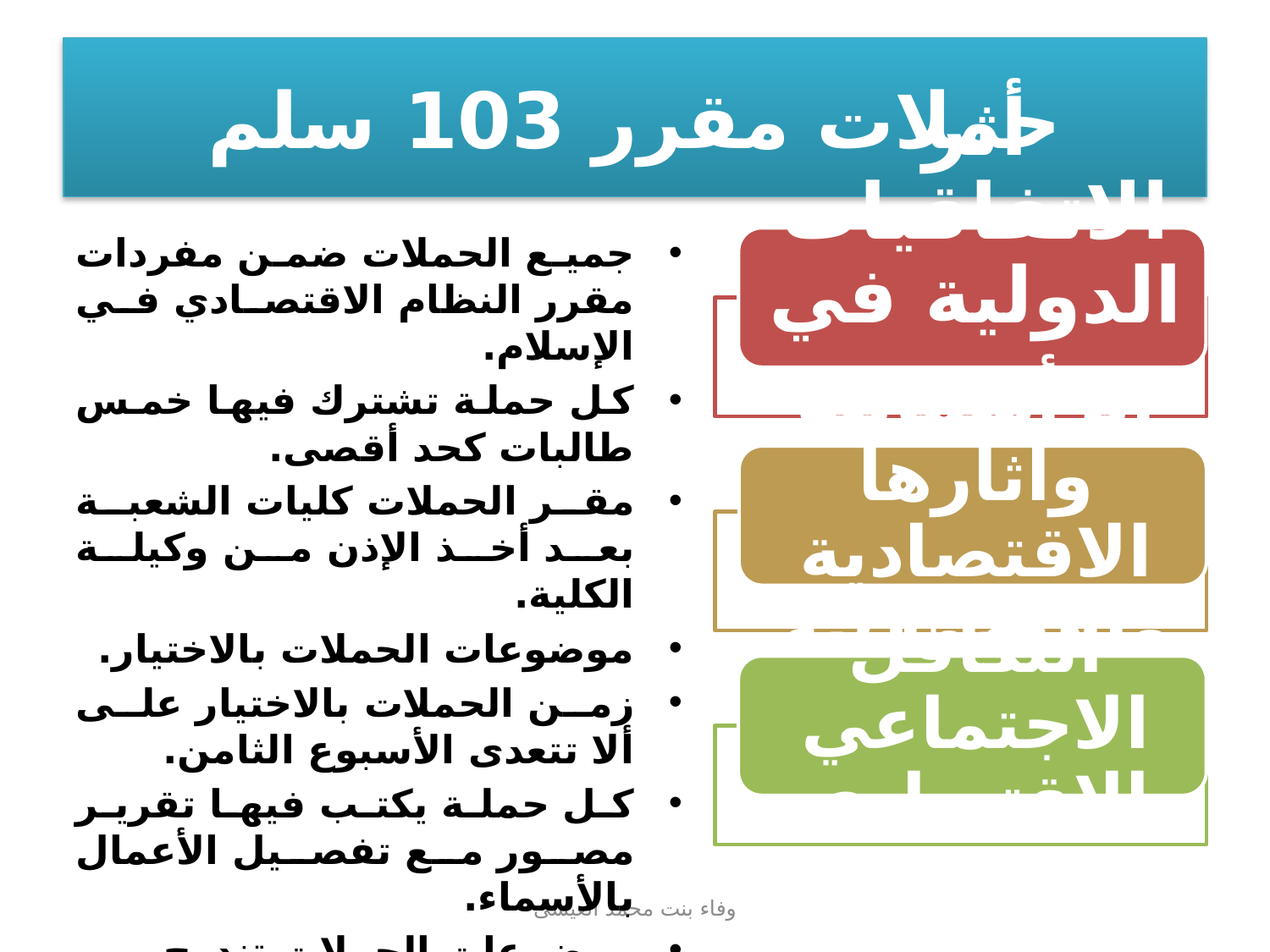

# حملات مقرر 103 سلم
جميع الحملات ضمن مفردات مقرر النظام الاقتصادي في الإسلام.
كل حملة تشترك فيها خمس طالبات كحد أقصى.
مقر الحملات كليات الشعبة بعد أخذ الإذن من وكيلة الكلية.
موضوعات الحملات بالاختيار.
زمن الحملات بالاختيار على ألا تتعدى الأسبوع الثامن.
كل حملة يكتب فيها تقرير مصور مع تفصيل الأعمال بالأسماء.
موضوعات الحملات تندرج ضمن المحاور المطروحة ويمكن طرح موضوع من الطالبات في ذات المحور.

أثر الاتفاقيات الدولية في هدم المجتمع
الرأسمالية وآثارها الاقتصادية والاجتماعية
التكافل الاجتماعي الاقتصادي
وفاء بنت محمد العيسى